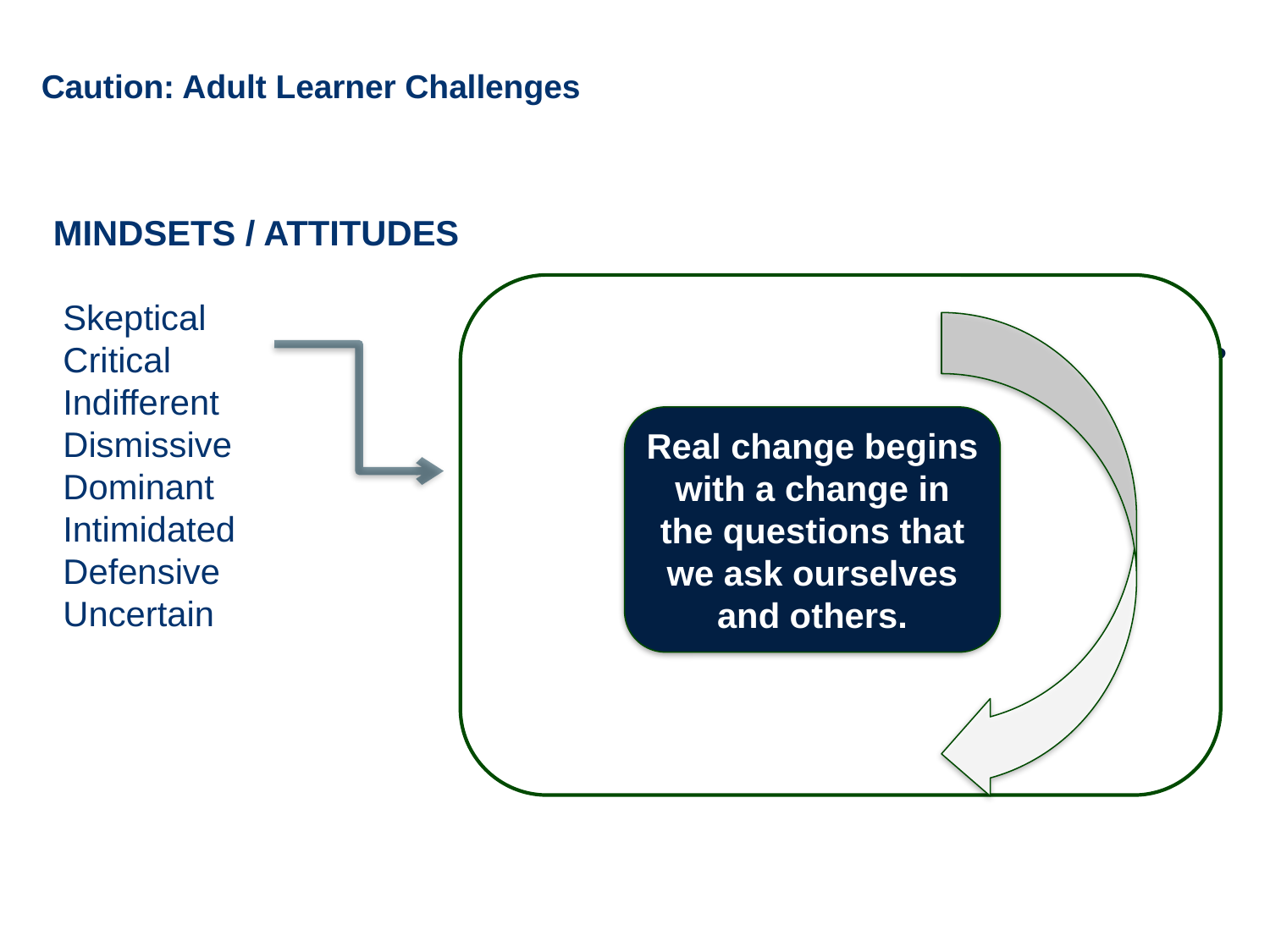

Caution: Adult Learner Challenges
Mindsets / Attitudes

 Skeptical
 Critical
 Indifferent
 Dismissive
 Dominant
 Intimidated
 Defensive
 Uncertain

Real change begins with a change in the questions that we ask ourselves and others.

I’m curious.  Can you say more about…?
What would you like to see happen?
What good practices have you seen?
What are the risks? Your major concerns?
Have you considered … (options)
What if we …?
What are the alternatives…?
How can we help you to move forward…?